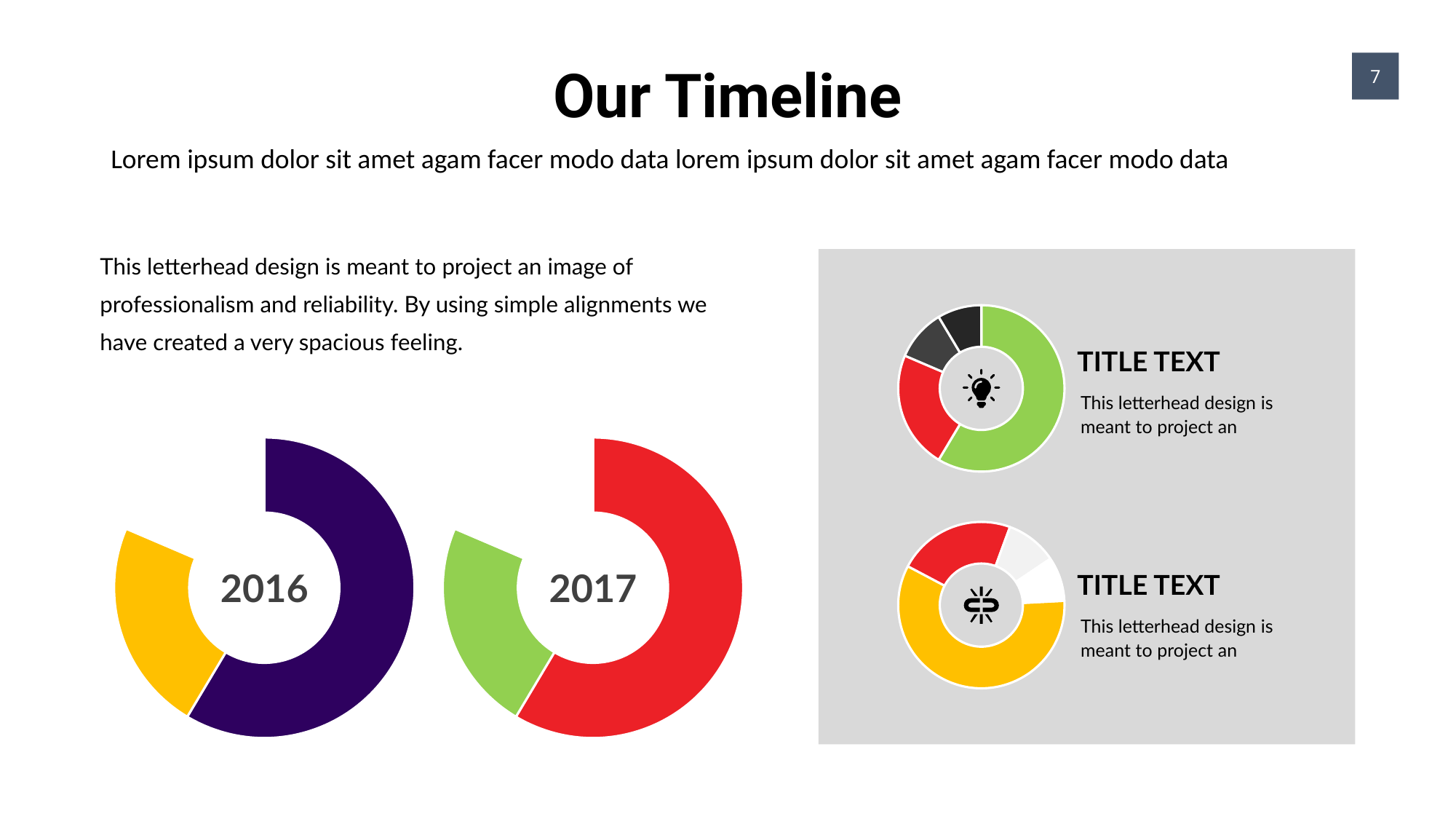

Our Timeline
7
Lorem ipsum dolor sit amet agam facer modo data lorem ipsum dolor sit amet agam facer modo data

This letterhead design is meant to project an image of professionalism and reliability. By using simple alignments we have created a very spacious feeling.

### Chart

| Category | Sales |
|---|---|
| 1st Qtr | 8.2 |
| 2nd Qtr | 3.2 |
| 3rd Qtr | 1.4 |
| 4th Qtr | 1.2 |
TITLE TEXT
This letterhead design is meant to project an

### Chart

| Category | Sales |
|---|---|
| 1st Qtr | 8.2 |
| 2nd Qtr | 3.2 |
| 3rd Qtr | 1.4 |
| 4th Qtr | 1.2 |

TITLE TEXT
This letterhead design is meant to project an

### Chart

| Category | Sales |
|---|---|
| 1st Qtr | 8.2 |
| 2nd Qtr | 3.2 |
| 3rd Qtr | 1.4 |
| 4th Qtr | 1.2 |
2016

### Chart

| Category | Sales |
|---|---|
| 1st Qtr | 8.2 |
| 2nd Qtr | 3.2 |
| 3rd Qtr | 1.4 |
| 4th Qtr | 1.2 |
2017